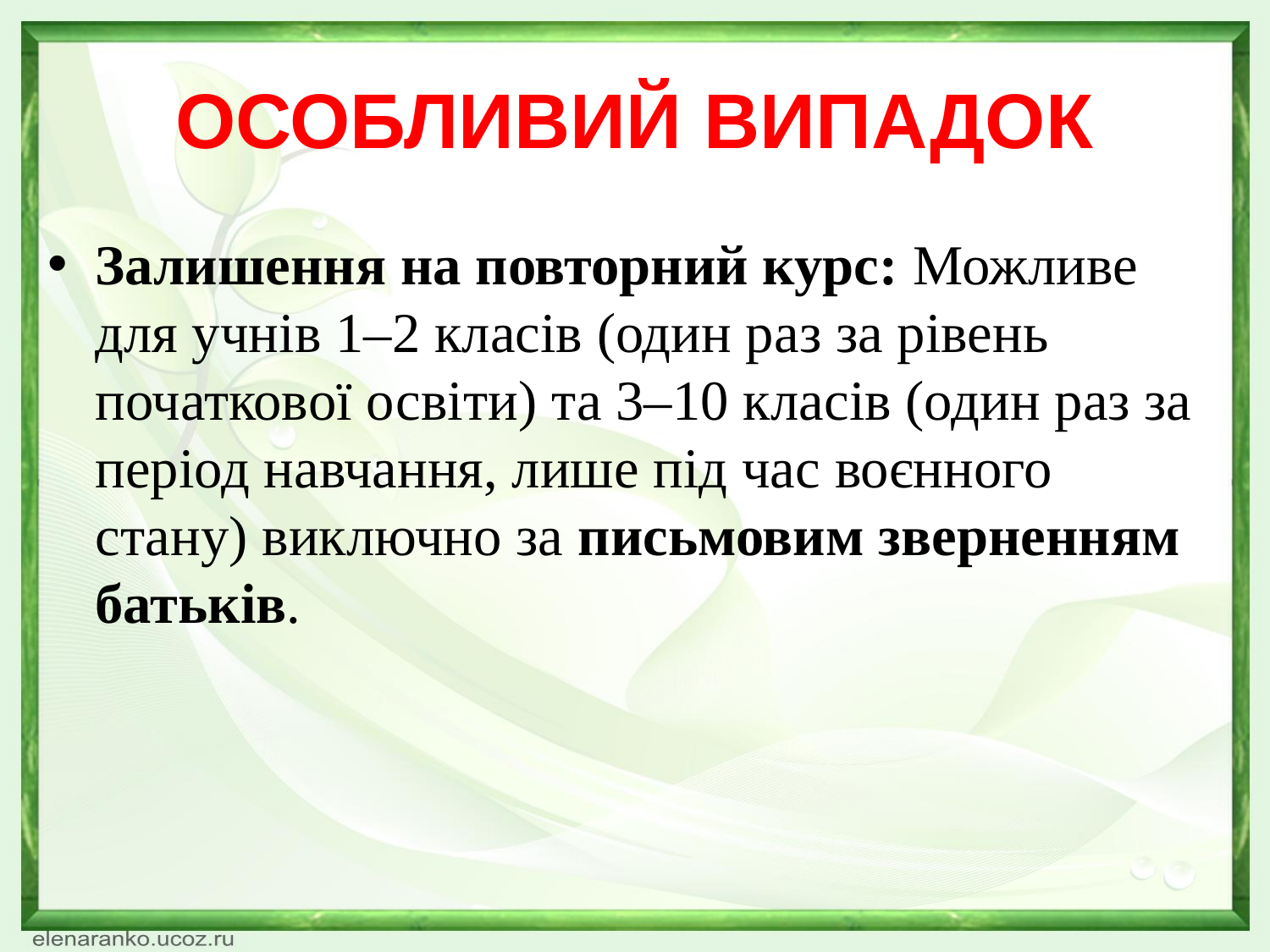

# ОСОБЛИВИЙ ВИПАДОК
Залишення на повторний курс: Можливе для учнів 1–2 класів (один раз за рівень початкової освіти) та 3–10 класів (один раз за період навчання, лише під час воєнного стану) виключно за письмовим зверненням батьків.